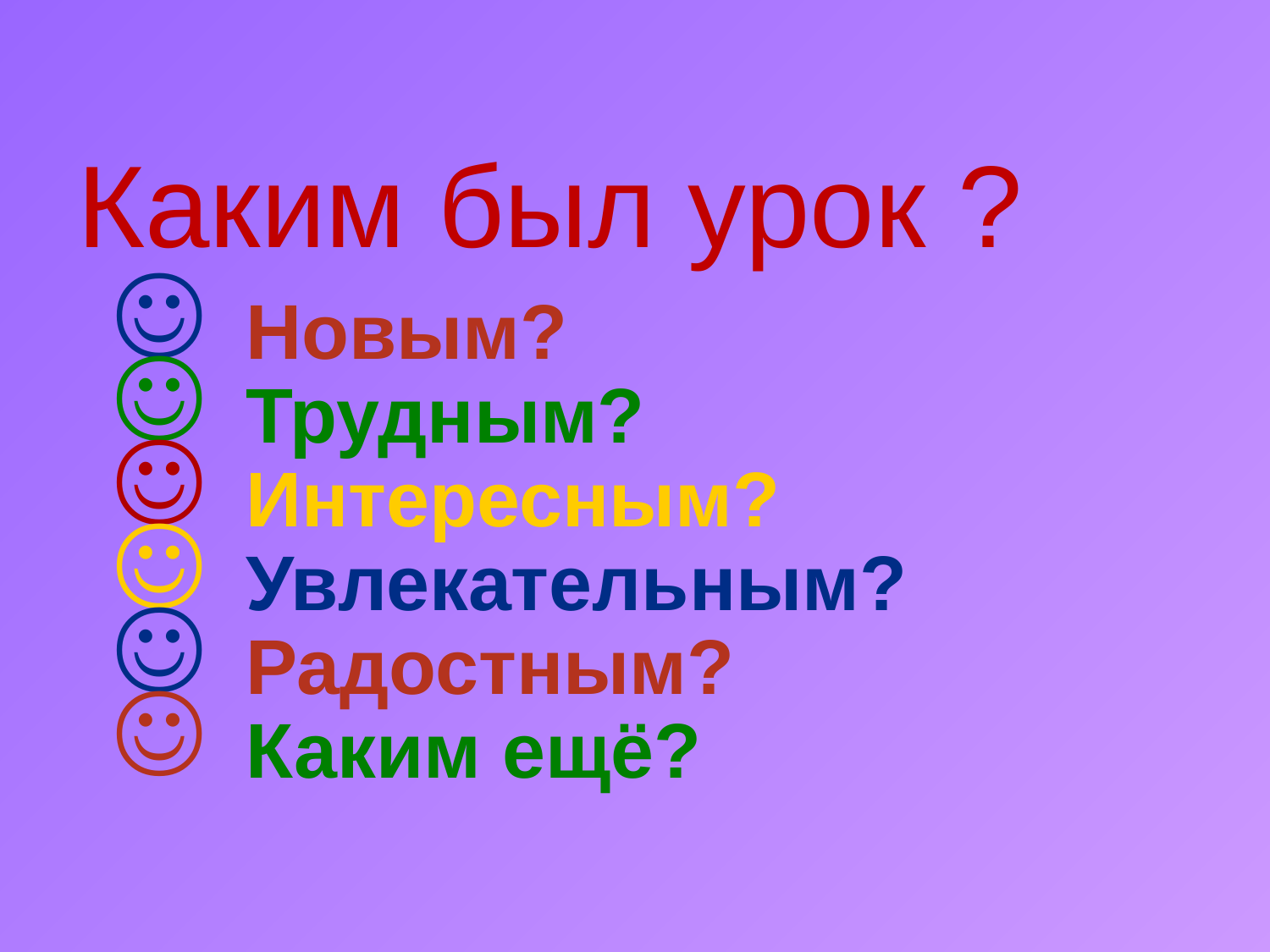

Каким был урок ?
 Новым?
 Трудным?
 Интересным?
 Увлекательным?
 Радостным?
 Каким ещё?